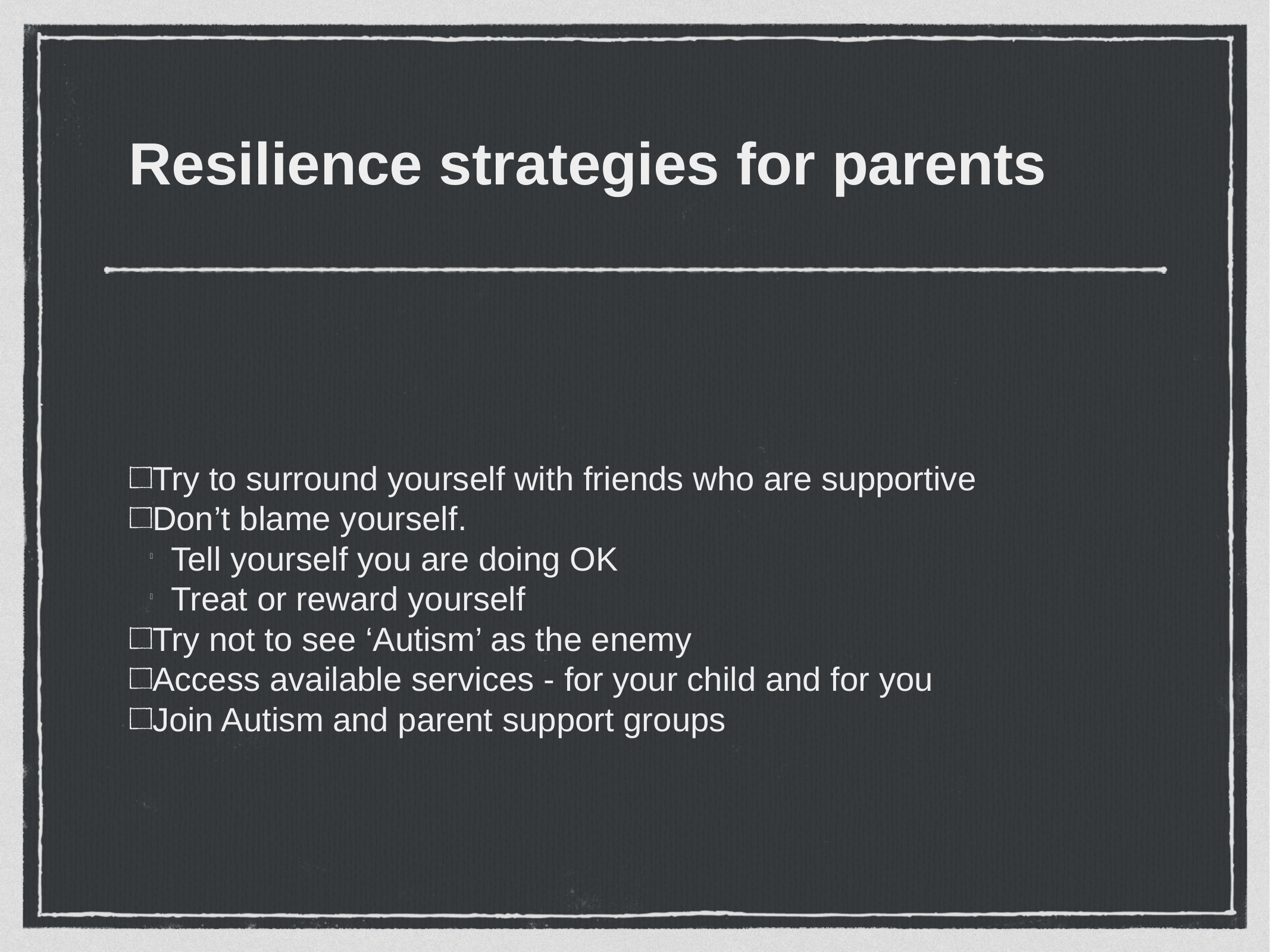

Resilience strategies for parents
Try to surround yourself with friends who are supportive
Don’t blame yourself.
Tell yourself you are doing OK
Treat or reward yourself
Try not to see ‘Autism’ as the enemy
Access available services - for your child and for you
Join Autism and parent support groups